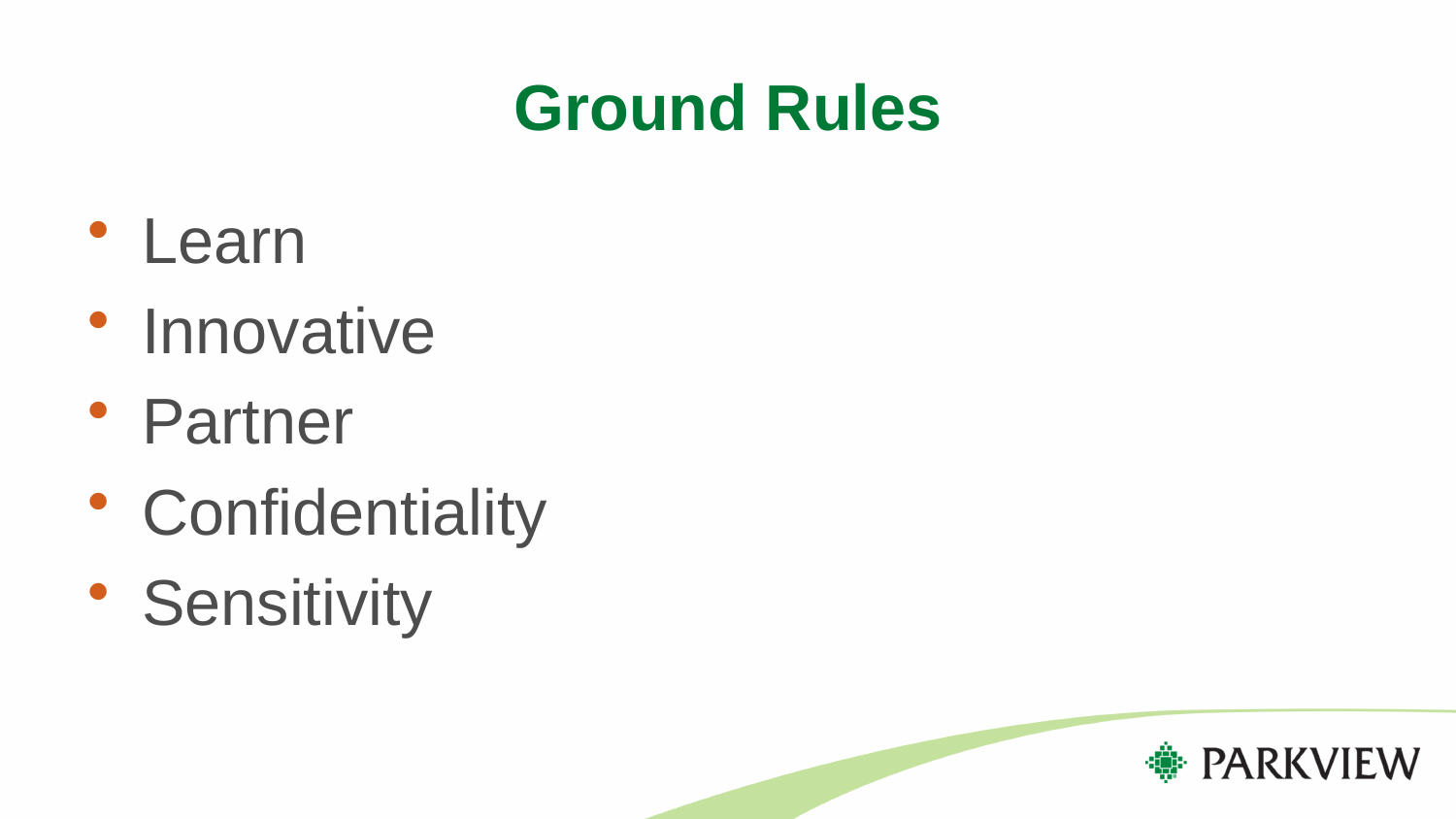

# Ground Rules
Learn
Innovative
Partner
Confidentiality
Sensitivity